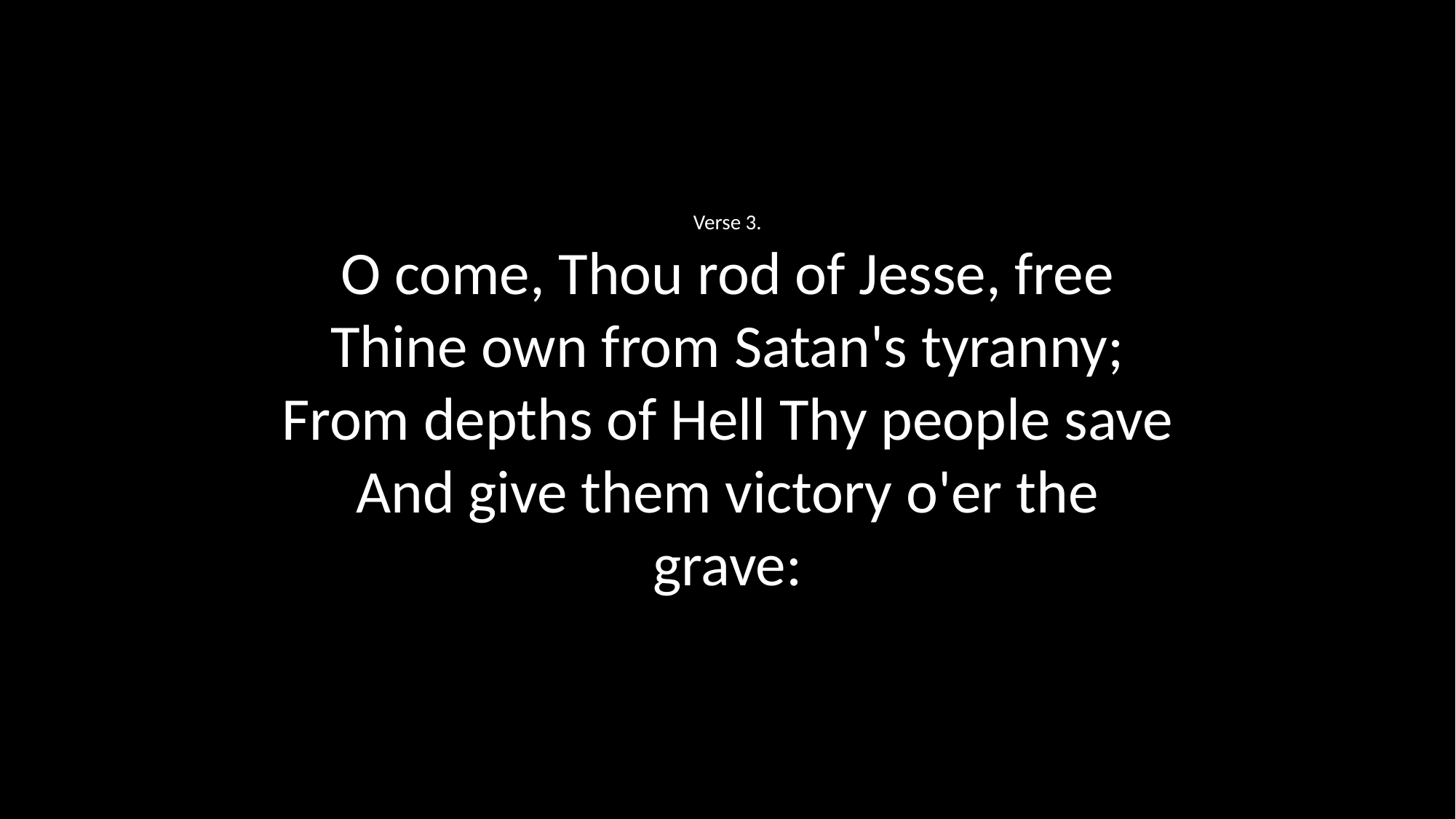

Verse 3.
O come, Thou rod of Jesse, free
Thine own from Satan's tyranny;
From depths of Hell Thy people save
And give them victory o'er the grave: